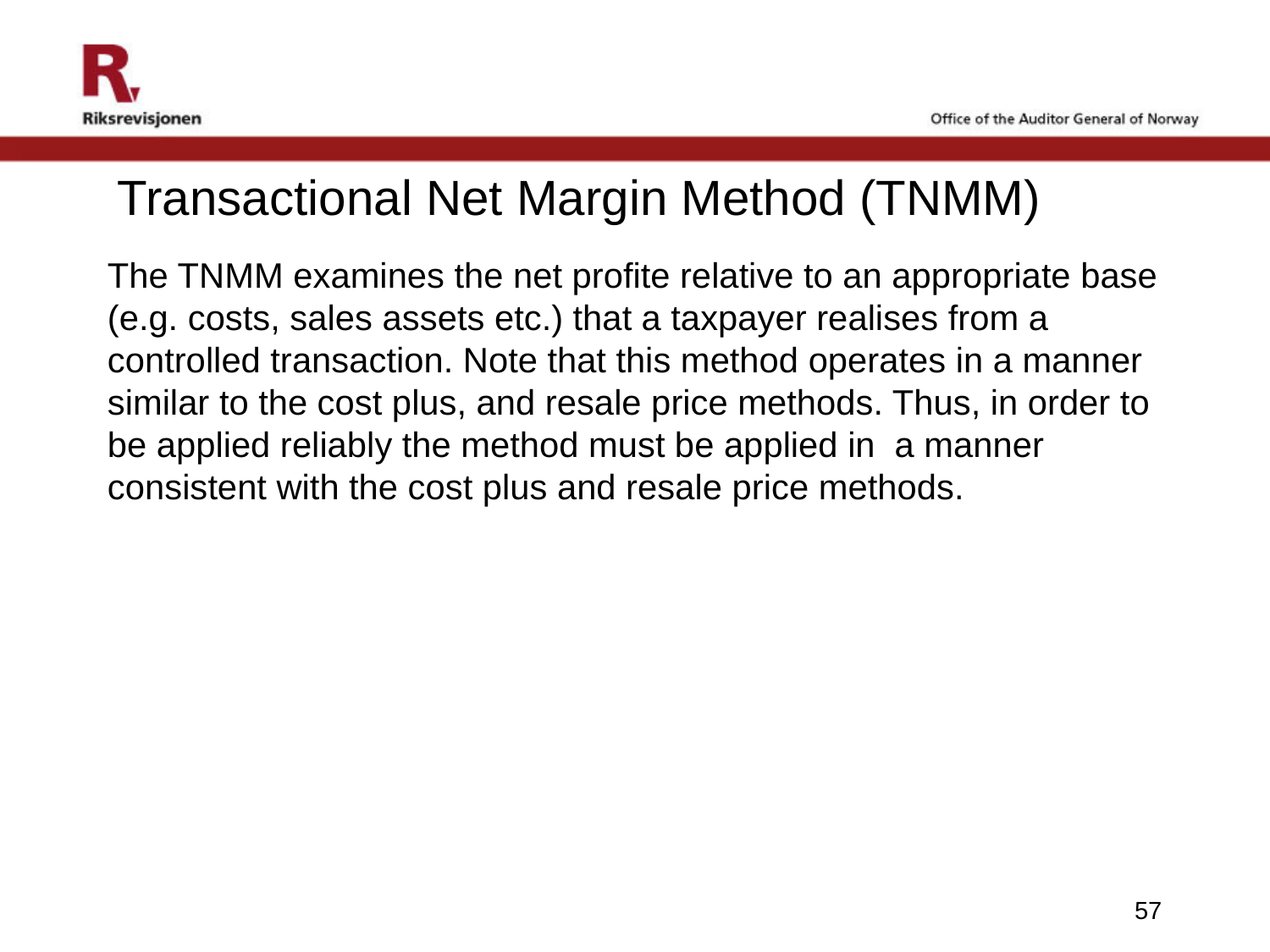

# Transactional Net Margin Method (TNMM)
The TNMM examines the net profite relative to an appropriate base (e.g. costs, sales assets etc.) that a taxpayer realises from a controlled transaction. Note that this method operates in a manner similar to the cost plus, and resale price methods. Thus, in order to be applied reliably the method must be applied in  a manner consistent with the cost plus and resale price methods.
57